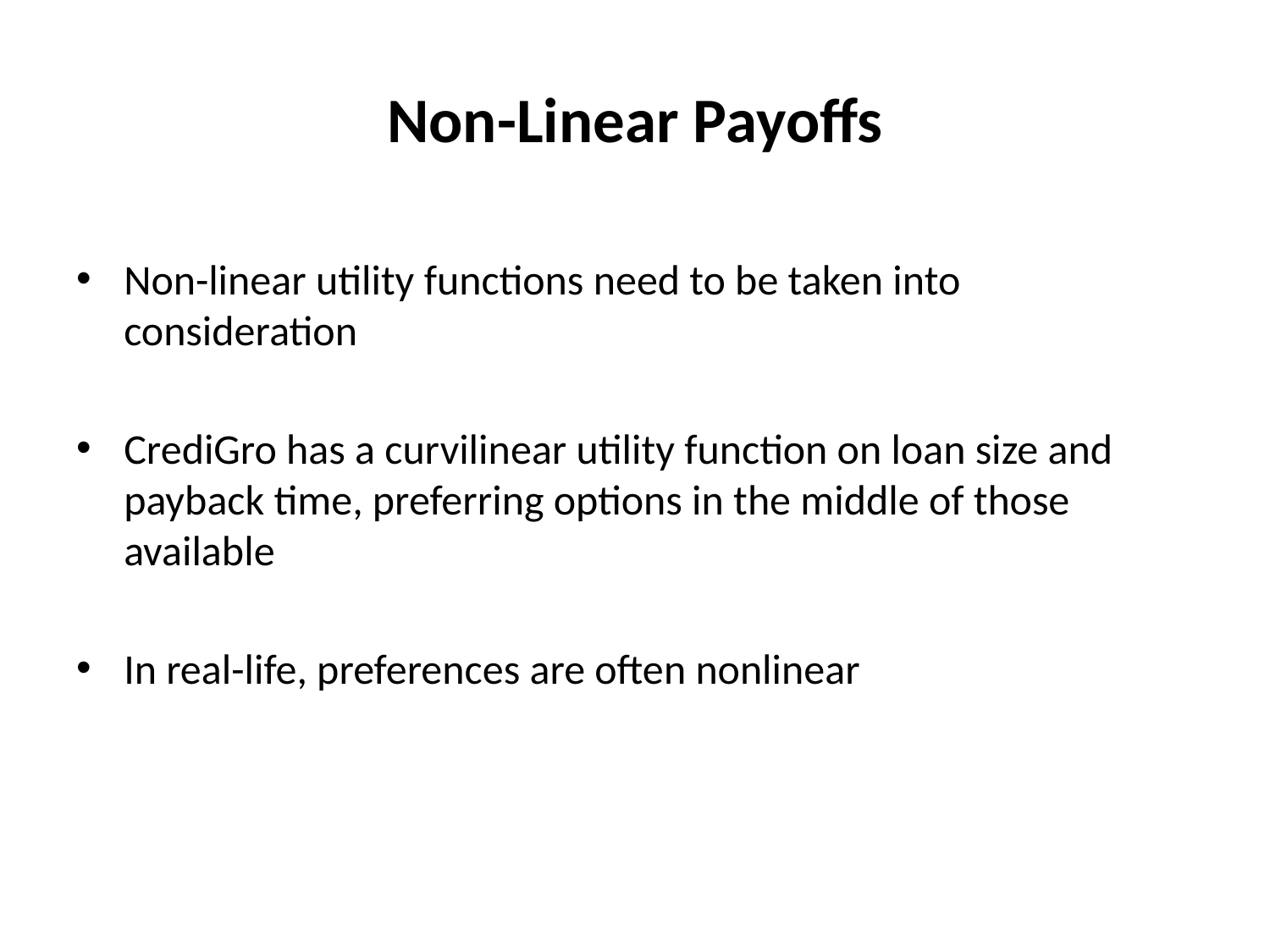

# Non-Linear Payoffs
Non-linear utility functions need to be taken into consideration

CrediGro has a curvilinear utility function on loan size and payback time, preferring options in the middle of those available

In real-life, preferences are often nonlinear